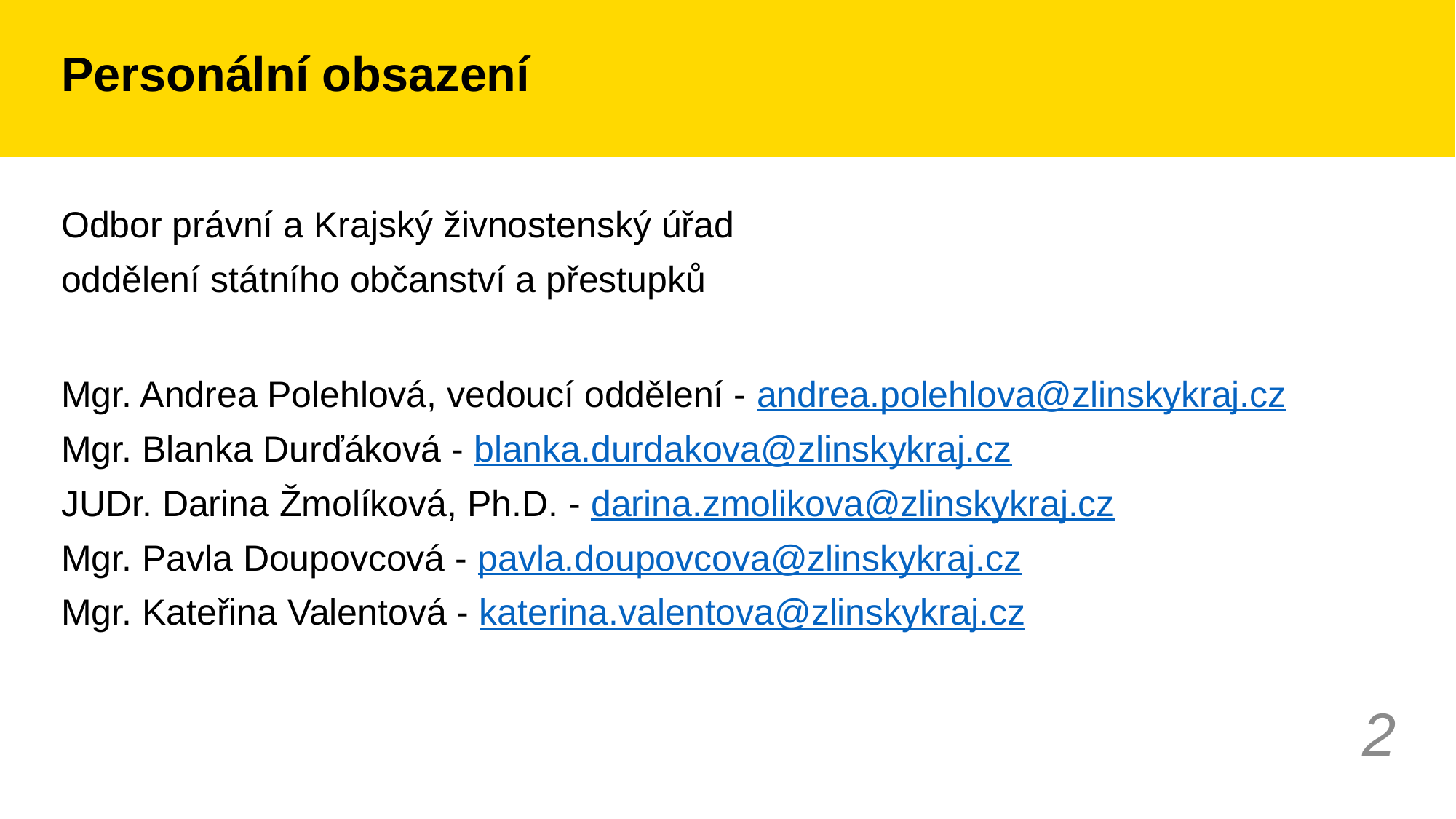

# Personální obsazení
Odbor právní a Krajský živnostenský úřad
oddělení státního občanství a přestupků

Mgr. Andrea Polehlová, vedoucí oddělení - andrea.polehlova@zlinskykraj.cz
Mgr. Blanka Durďáková - blanka.durdakova@zlinskykraj.cz
JUDr. Darina Žmolíková, Ph.D. - darina.zmolikova@zlinskykraj.cz
Mgr. Pavla Doupovcová - pavla.doupovcova@zlinskykraj.cz
Mgr. Kateřina Valentová - katerina.valentova@zlinskykraj.cz

2